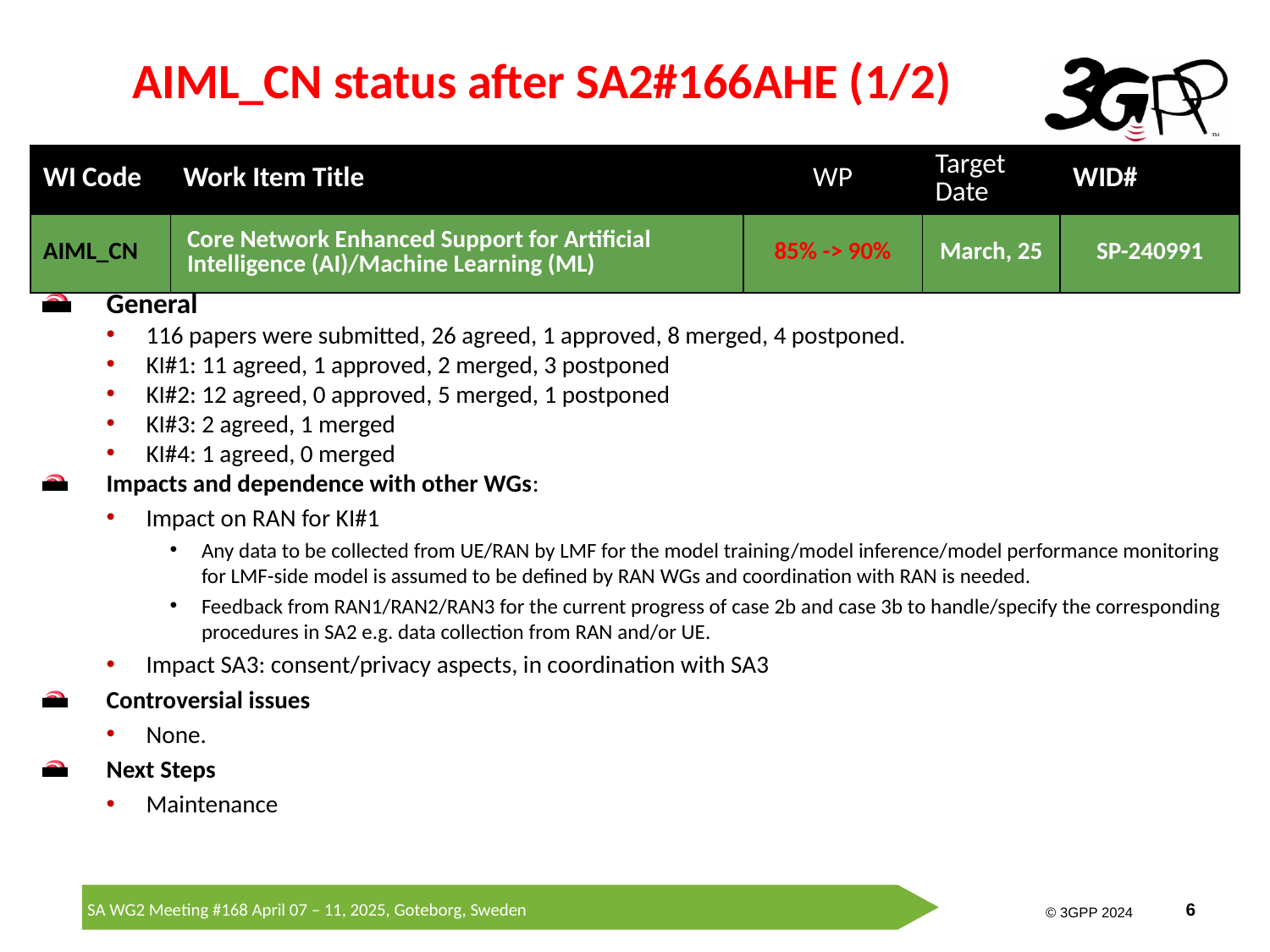

# AIML_CN status after SA2#166AHE (1/2)
| WI Code | Work Item Title | WP | Target Date | WID# |
| --- | --- | --- | --- | --- |
| AIML\_CN | Core Network Enhanced Support for Artificial Intelligence (AI)/Machine Learning (ML) | 85% -> 90% | March, 25 | SP-240991 |
General
116 papers were submitted, 26 agreed, 1 approved, 8 merged, 4 postponed.
KI#1: 11 agreed, 1 approved, 2 merged, 3 postponed
KI#2: 12 agreed, 0 approved, 5 merged, 1 postponed
KI#3: 2 agreed, 1 merged
KI#4: 1 agreed, 0 merged
Impacts and dependence with other WGs:
Impact on RAN for KI#1
Any data to be collected from UE/RAN by LMF for the model training/model inference/model performance monitoring for LMF-side model is assumed to be defined by RAN WGs and coordination with RAN is needed.
Feedback from RAN1/RAN2/RAN3 for the current progress of case 2b and case 3b to handle/specify the corresponding procedures in SA2 e.g. data collection from RAN and/or UE.
Impact SA3: consent/privacy aspects, in coordination with SA3
Controversial issues
None.
Next Steps
Maintenance